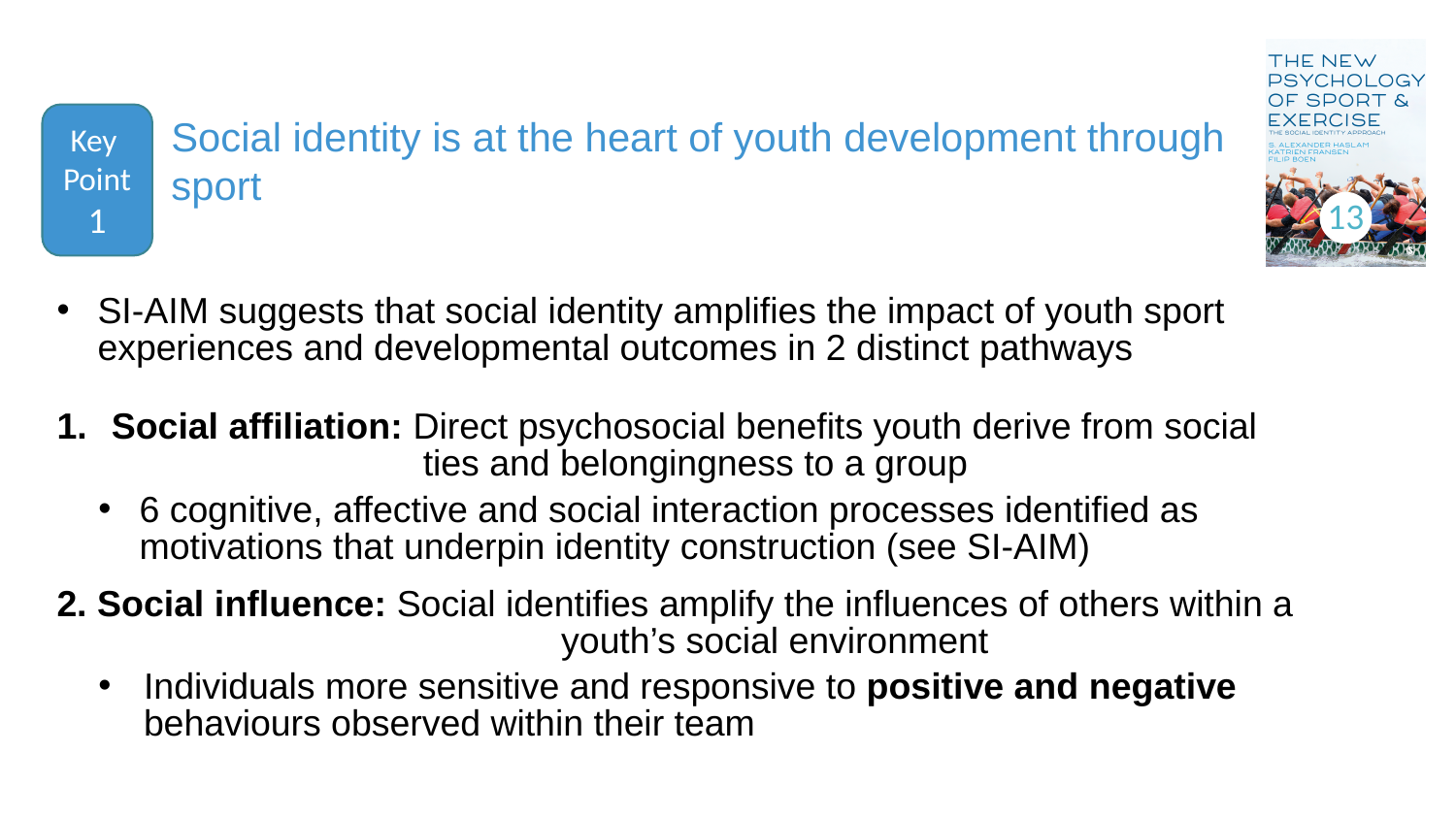

13
Key
Point
1
Social identity is at the heart of youth development through sport
SI-AIM suggests that social identity amplifies the impact of youth sport experiences and developmental outcomes in 2 distinct pathways

Social affiliation: Direct psychosocial benefits youth derive from social 			  ties and belongingness to a group
6 cognitive, affective and social interaction processes identified as motivations that underpin identity construction (see SI-AIM)
2. Social influence: Social identifies amplify the influences of others within a                                	                     youth’s social environment
Individuals more sensitive and responsive to positive and negative behaviours observed within their team